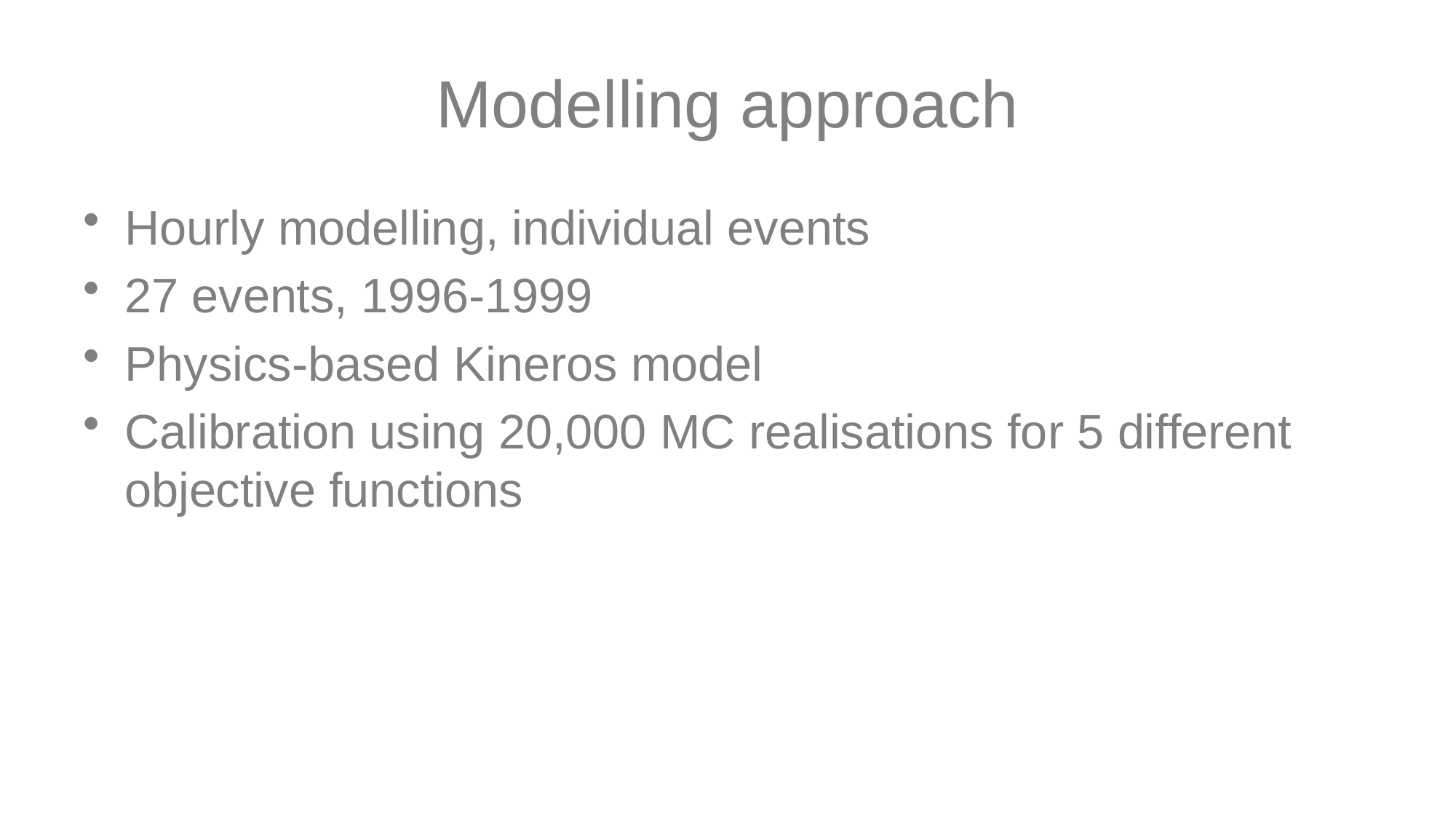

# Modelling approach
Hourly modelling, individual events
27 events, 1996-1999
Physics-based Kineros model
Calibration using 20,000 MC realisations for 5 different objective functions